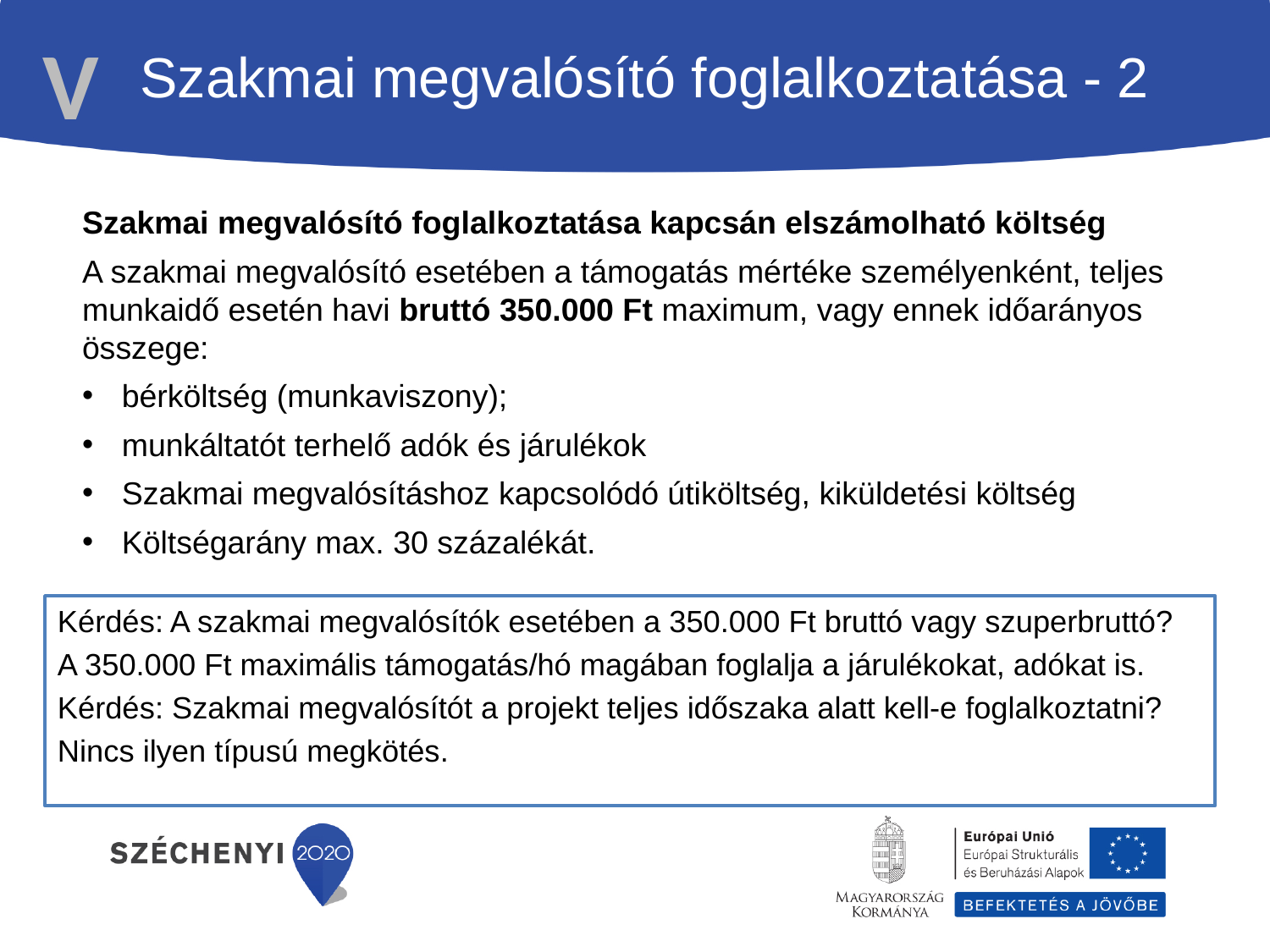

V
Szakmai megvalósító foglalkoztatása - 2
Szakmai megvalósító foglalkoztatása kapcsán elszámolható költség
A szakmai megvalósító esetében a támogatás mértéke személyenként, teljes munkaidő esetén havi bruttó 350.000 Ft maximum, vagy ennek időarányos összege:
bérköltség (munkaviszony);
munkáltatót terhelő adók és járulékok
Szakmai megvalósításhoz kapcsolódó útiköltség, kiküldetési költség
Költségarány max. 30 százalékát.
Kérdés: A szakmai megvalósítók esetében a 350.000 Ft bruttó vagy szuperbruttó?
A 350.000 Ft maximális támogatás/hó magában foglalja a járulékokat, adókat is.
Kérdés: Szakmai megvalósítót a projekt teljes időszaka alatt kell-e foglalkoztatni?
Nincs ilyen típusú megkötés.